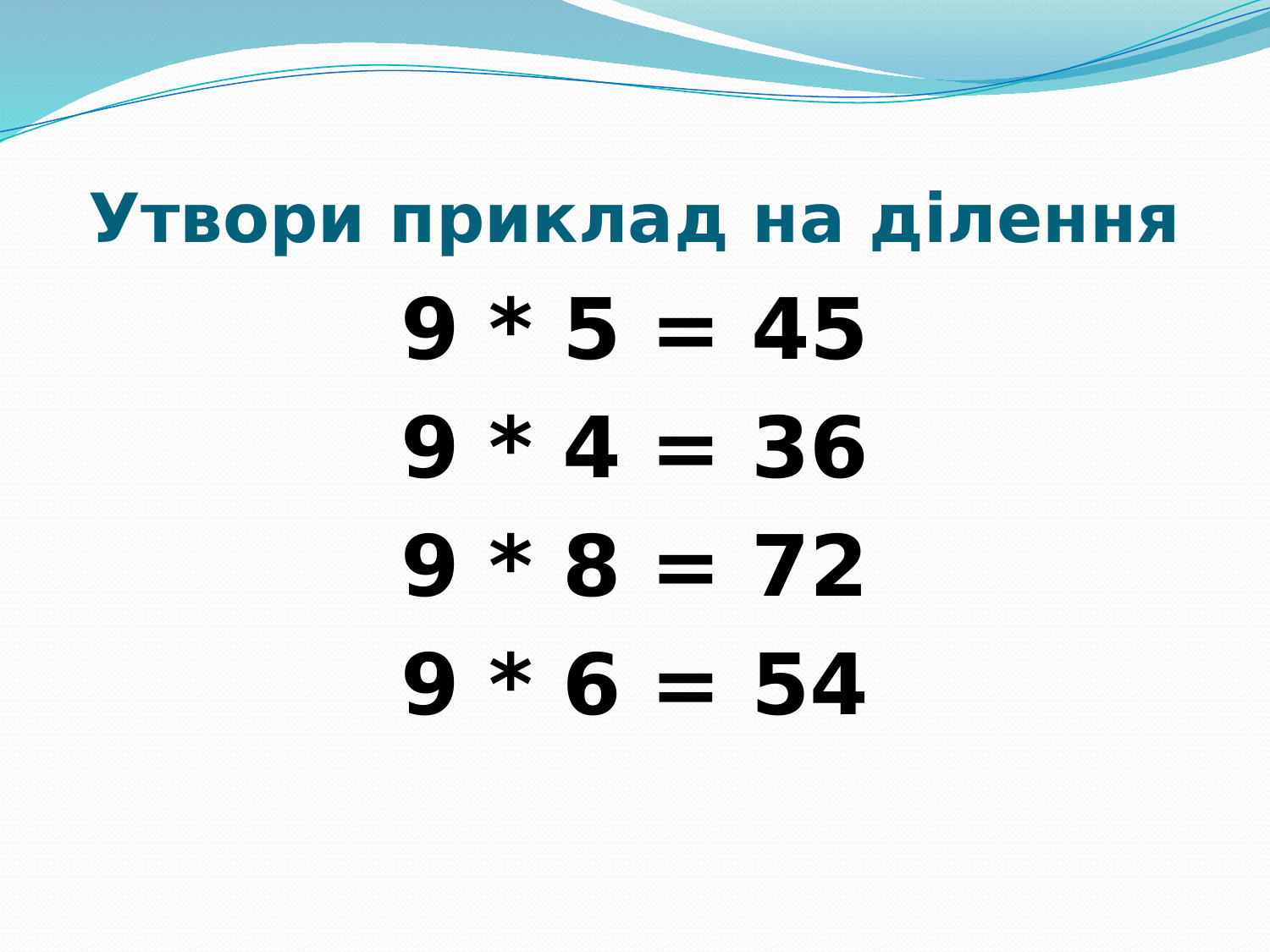

# Утвори приклад на ділення
9 * 5 = 45
9 * 4 = 36
9 * 8 = 72
9 * 6 = 54